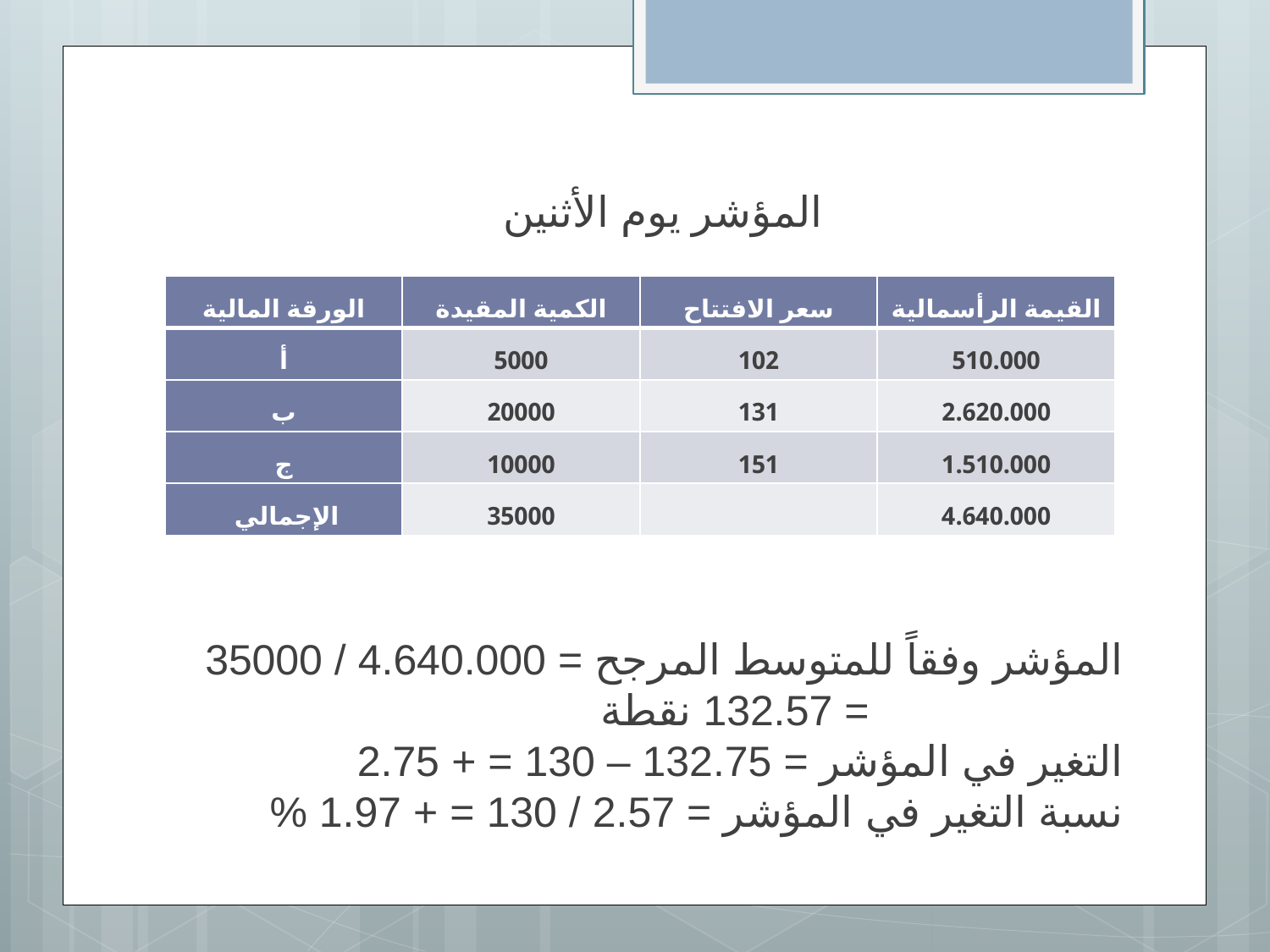

المؤشر يوم الأثنين
| الورقة المالية | الكمية المقيدة | سعر الافتتاح | القيمة الرأسمالية |
| --- | --- | --- | --- |
| أ | 5000 | 102 | 510.000 |
| ب | 20000 | 131 | 2.620.000 |
| ج | 10000 | 151 | 1.510.000 |
| الإجمالي | 35000 |  | 4.640.000 |
المؤشر وفقاً للمتوسط المرجح = 4.640.000 / 35000
			= 132.57 نقطة
التغير في المؤشر = 132.75 – 130 = + 2.75
نسبة التغير في المؤشر = 2.57 / 130 = + 1.97 %